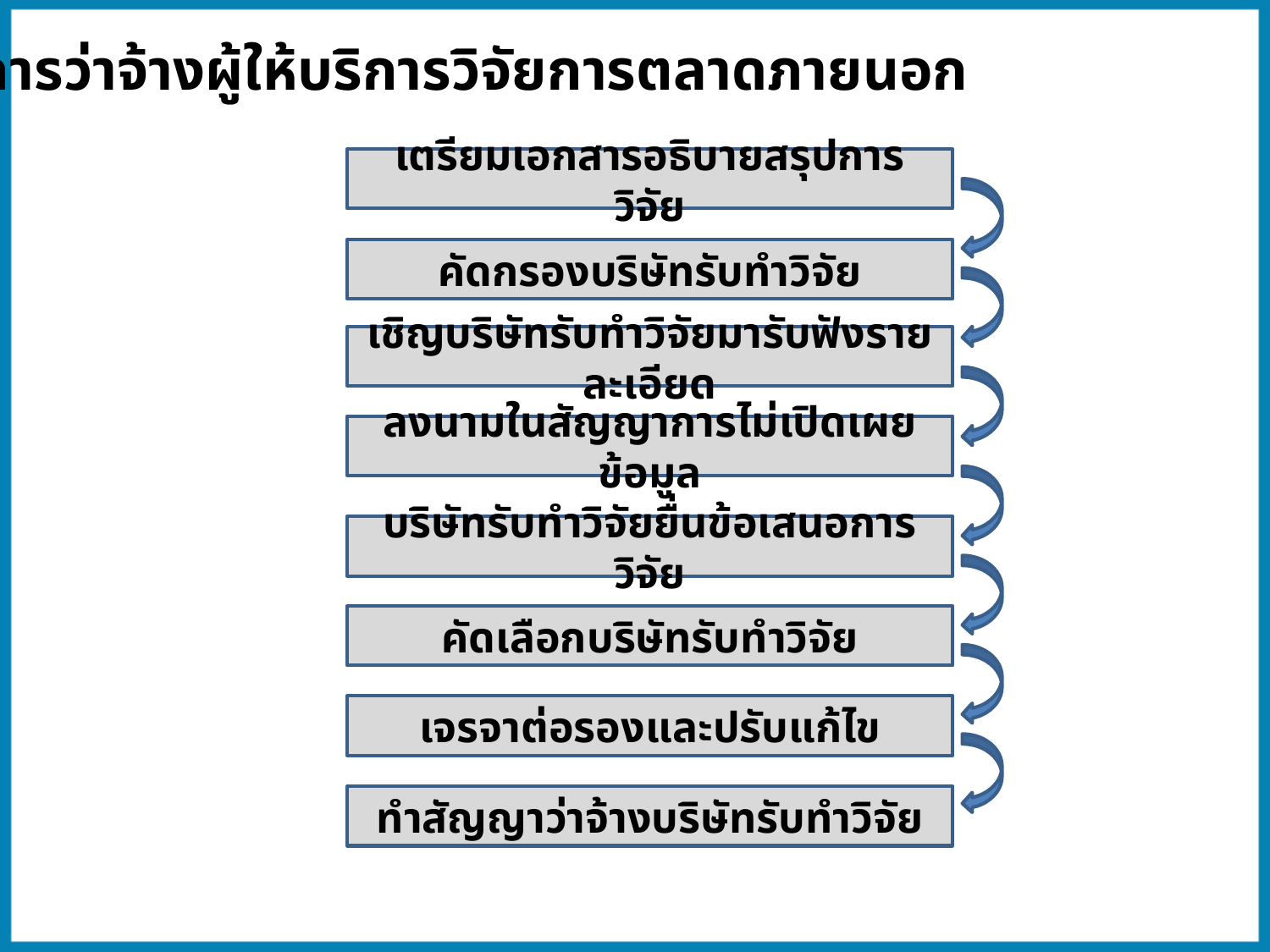

3.3.4 การว่าจ้างผู้ให้บริการวิจัยการตลาดภายนอก
เตรียมเอกสารอธิบายสรุปการวิจัย

คัดกรองบริษัทรับทำวิจัย

เชิญบริษัทรับทำวิจัยมารับฟังรายละเอียด

ลงนามในสัญญาการไม่เปิดเผยข้อมูล

บริษัทรับทำวิจัยยื่นข้อเสนอการวิจัย

คัดเลือกบริษัทรับทำวิจัย

เจรจาต่อรองและปรับแก้ไข

ทำสัญญาว่าจ้างบริษัทรับทำวิจัย